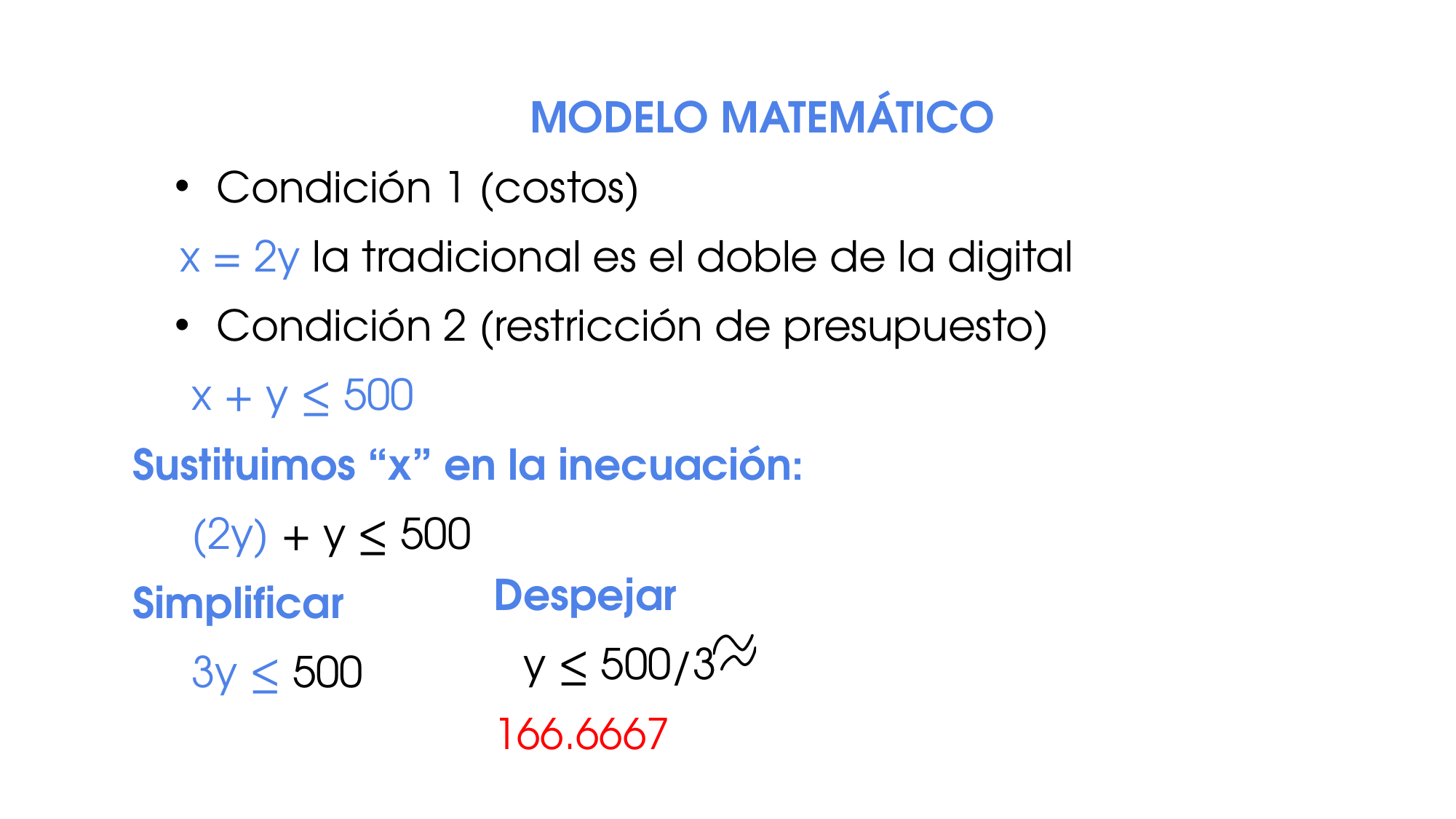

MODELO MATEMÁTICO
Condición 1 (costos)
    x = 2y la tradicional es el doble de la digital
Condición 2 (restricción de presupuesto)
     x + y ≤ 500
Sustituimos “x” en la inecuación:
     (2y) + y ≤ 500
Simplificar
     3y ≤ 500
Despejar
     y ≤ 500/3    166.6667